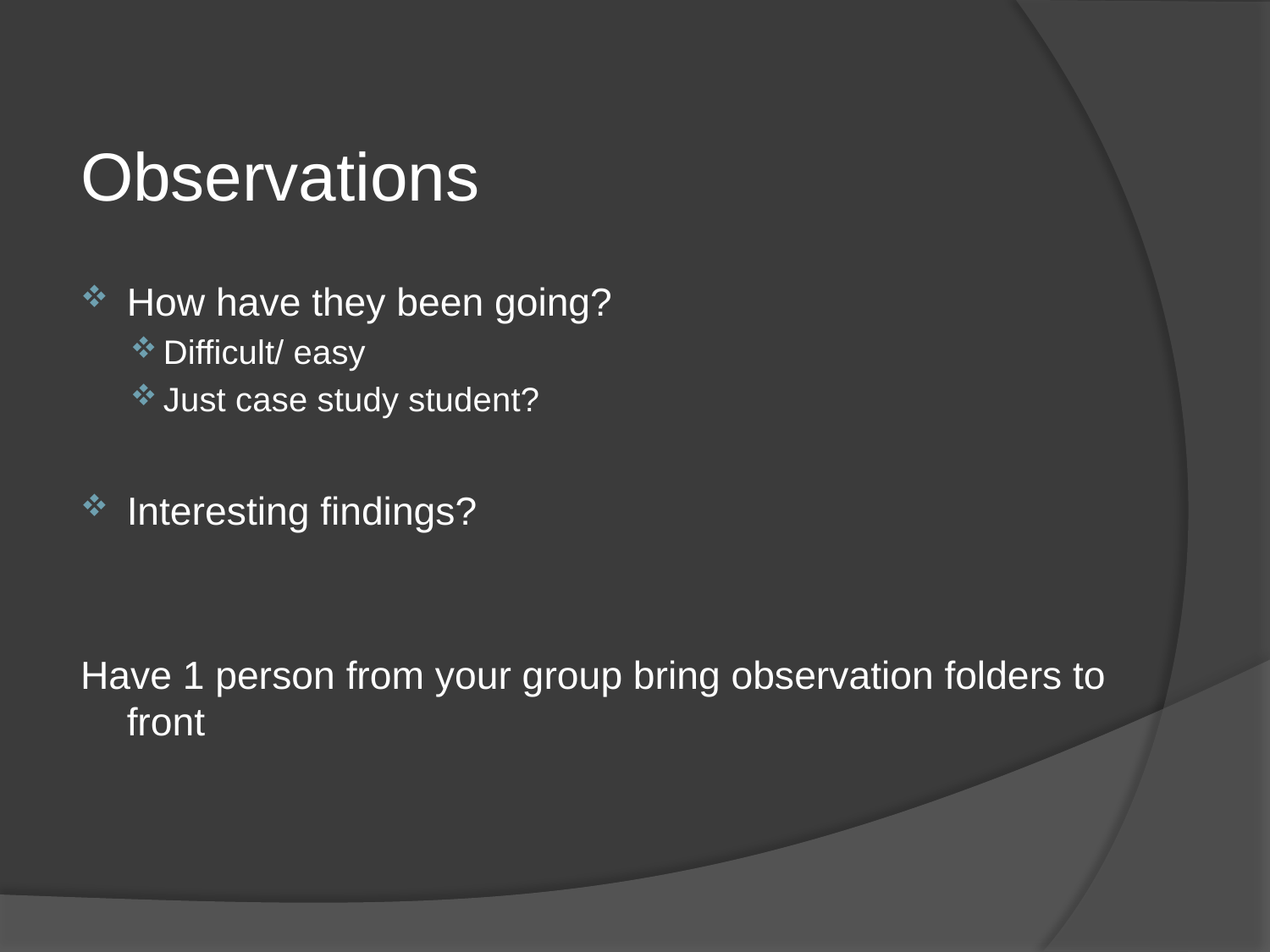

Observations

How have they been going?
Difficult/ easy
Just case study student?

Interesting findings?

Have 1 person from your group bring observation folders to front